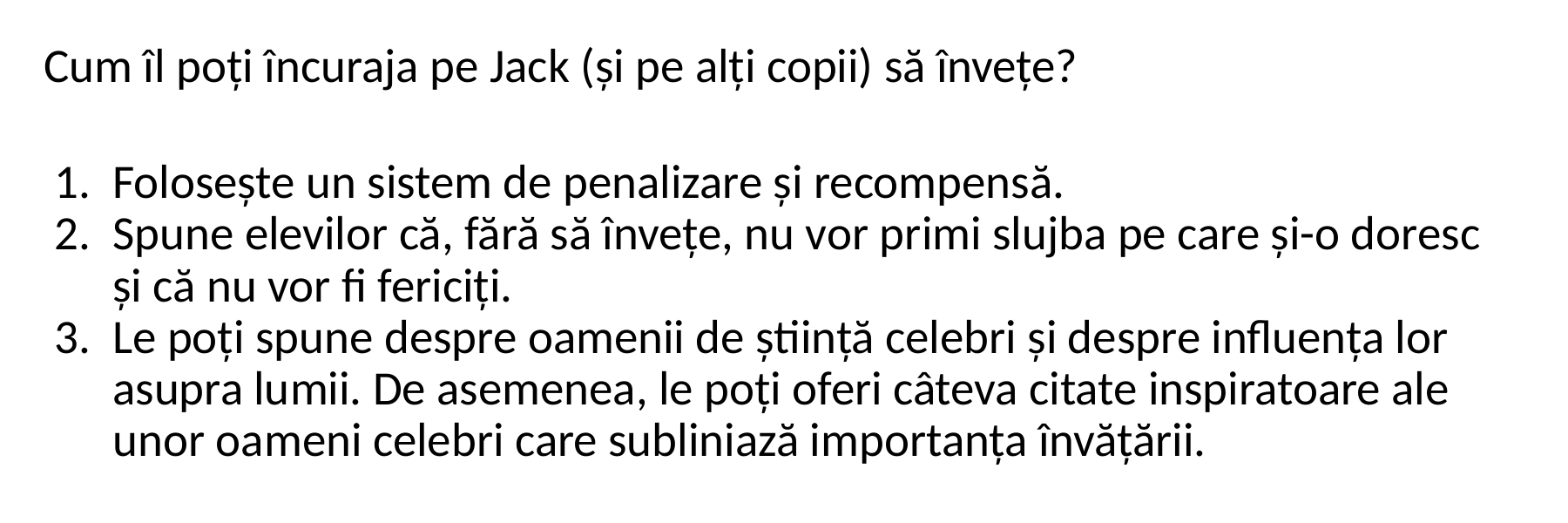

Cum îl poți încuraja pe Jack (și pe alți copii) să învețe?

Folosește un sistem de penalizare și recompensă.
Spune elevilor că, fără să învețe, nu vor primi slujba pe care și-o doresc și că nu vor fi fericiți.
Le poți spune despre oamenii de știință celebri și despre influența lor asupra lumii. De asemenea, le poți oferi câteva citate inspiratoare ale unor oameni celebri care subliniază importanța învățării.